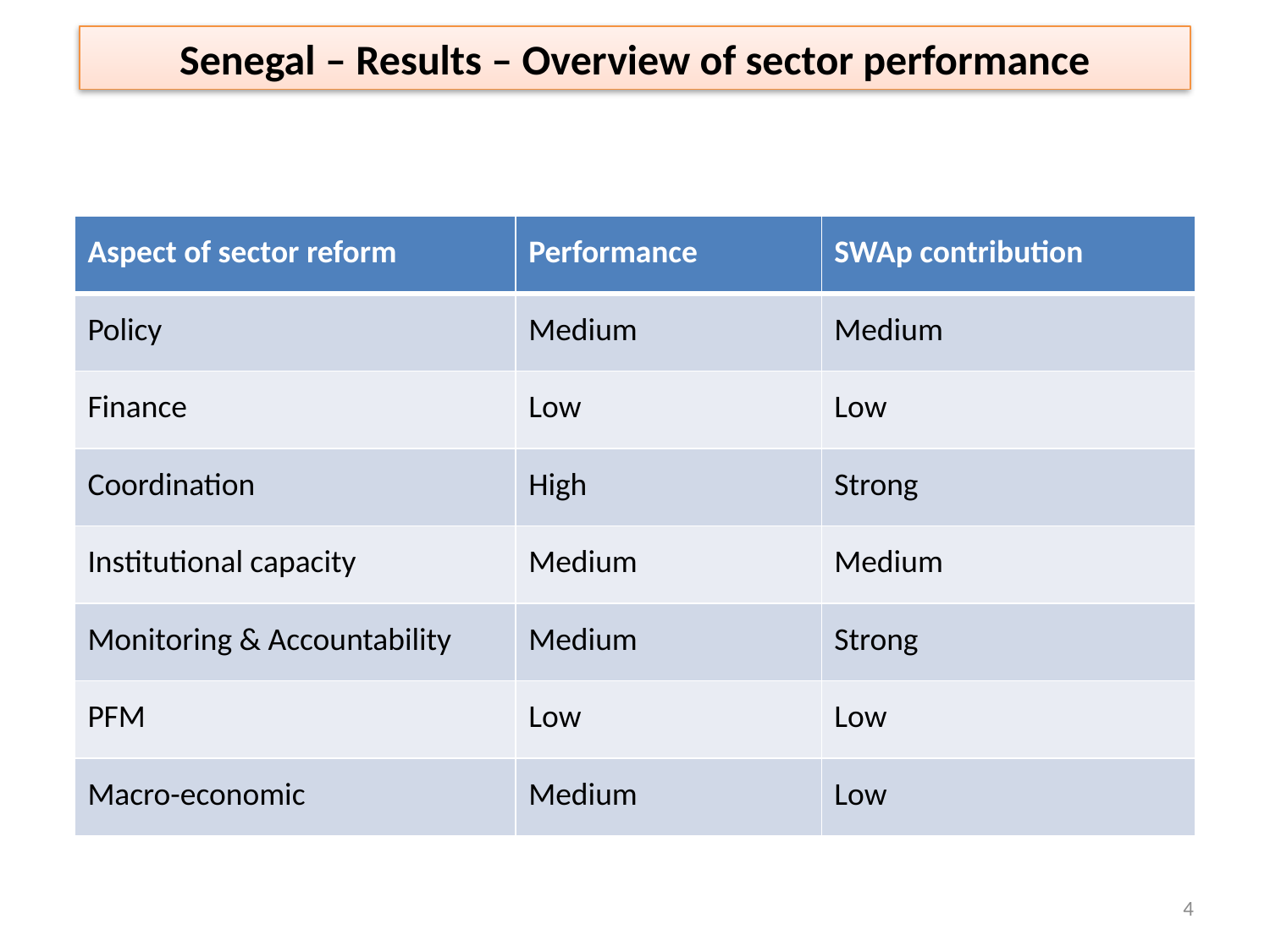

Senegal – Results – Overview of sector performance
| Aspect of sector reform | Performance | SWAp contribution |
| --- | --- | --- |
| Policy | Medium | Medium |
| Finance | Low | Low |
| Coordination | High | Strong |
| Institutional capacity | Medium | Medium |
| Monitoring & Accountability | Medium | Strong |
| PFM | Low | Low |
| Macro-economic | Medium | Low |
4